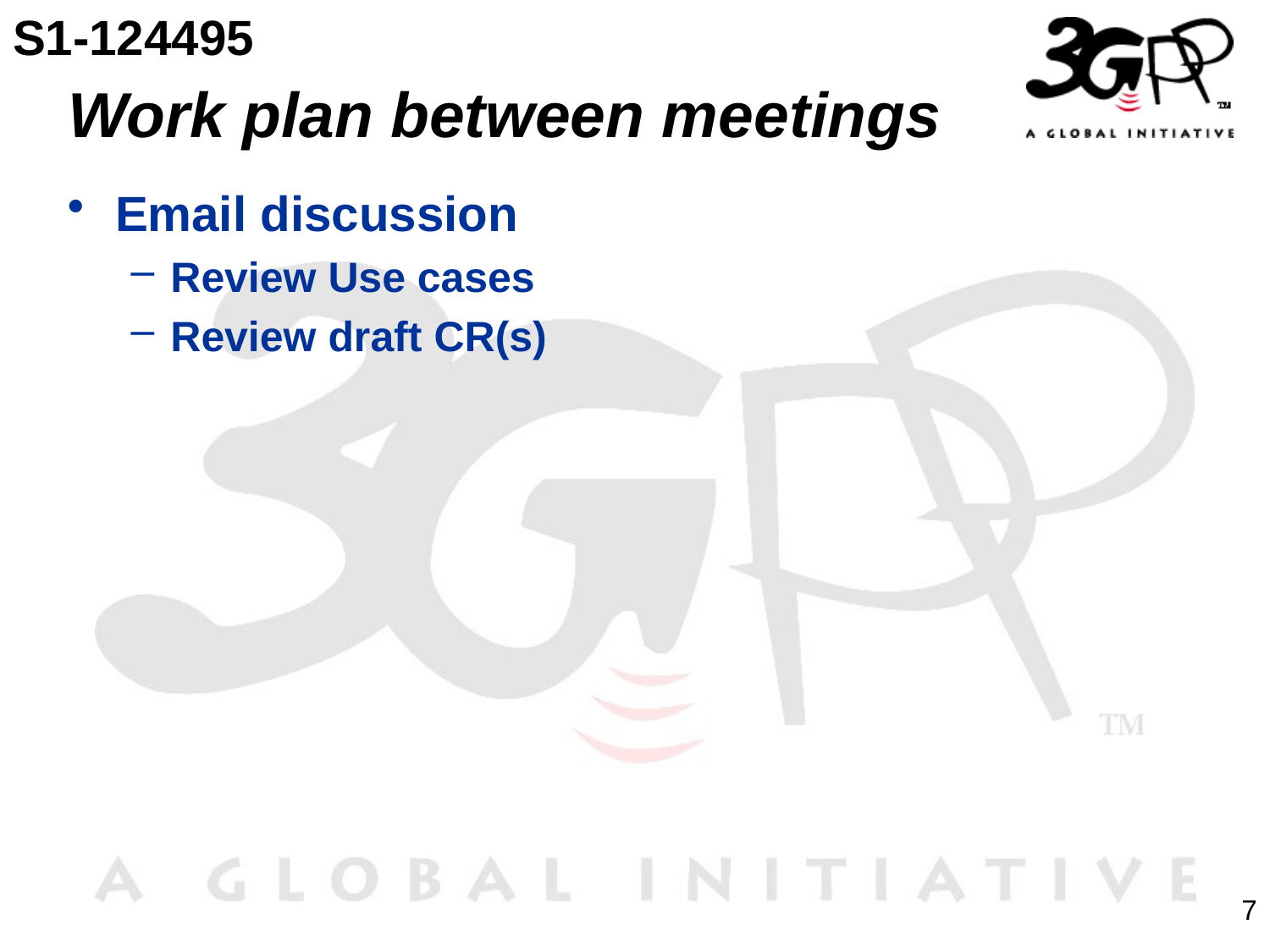

S1-124495
# Work plan between meetings
Email discussion
Review Use cases
Review draft CR(s)
7